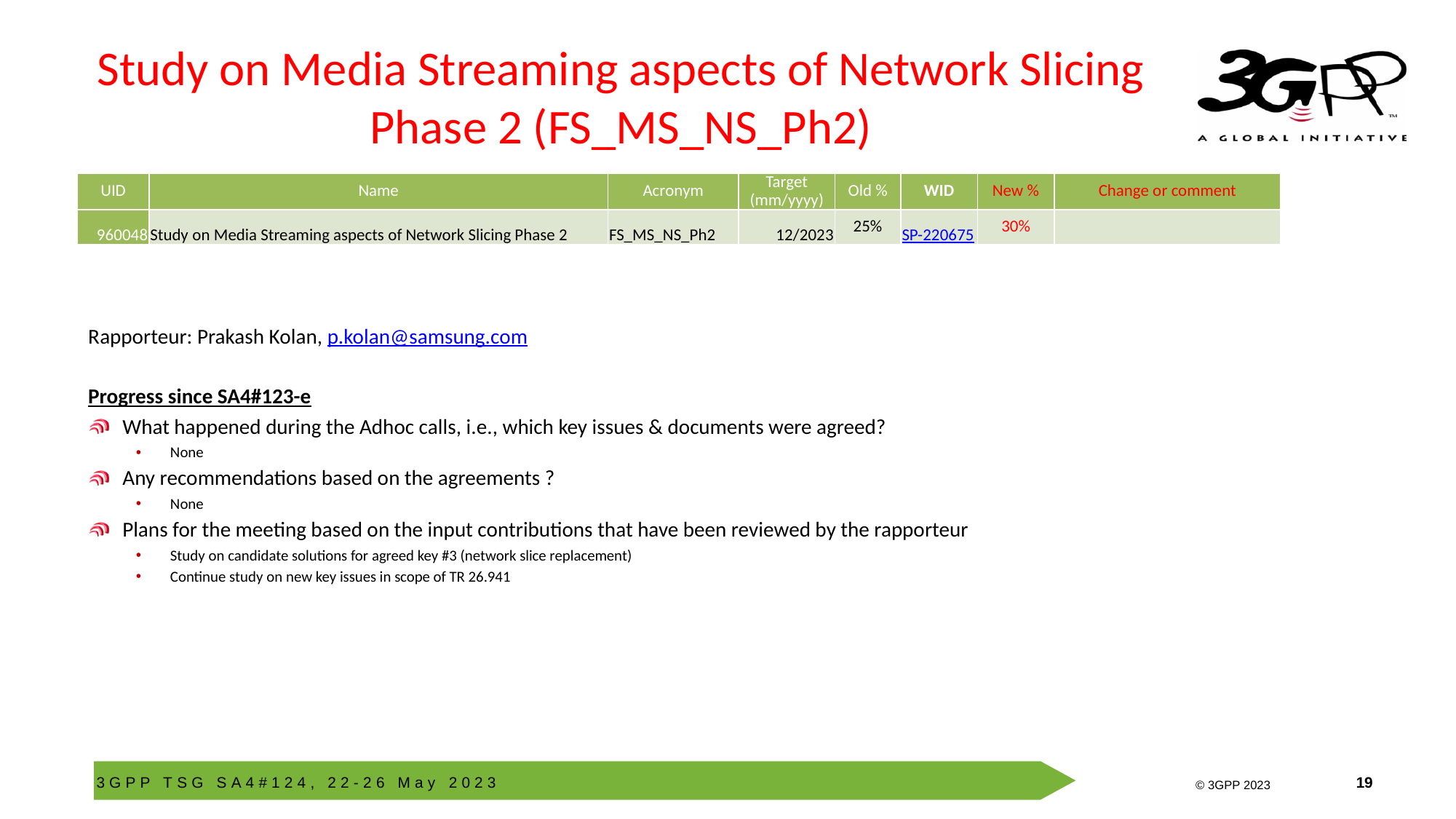

# Study on Media Streaming aspects of Network Slicing Phase 2 (FS_MS_NS_Ph2)
| UID | Name | Acronym | Target (mm/yyyy) | Old % | WID | New % | Change or comment |
| --- | --- | --- | --- | --- | --- | --- | --- |
| 960048 | Study on Media Streaming aspects of Network Slicing Phase 2 | FS\_MS\_NS\_Ph2 | 12/2023 | 25% | SP-220675 | 30% |  |
Rapporteur: Prakash Kolan, p.kolan@samsung.com

Progress since SA4#123-e
What happened during the Adhoc calls, i.e., which key issues & documents were agreed?
None
Any recommendations based on the agreements ?
None
Plans for the meeting based on the input contributions that have been reviewed by the rapporteur
Study on candidate solutions for agreed key #3 (network slice replacement)
Continue study on new key issues in scope of TR 26.941